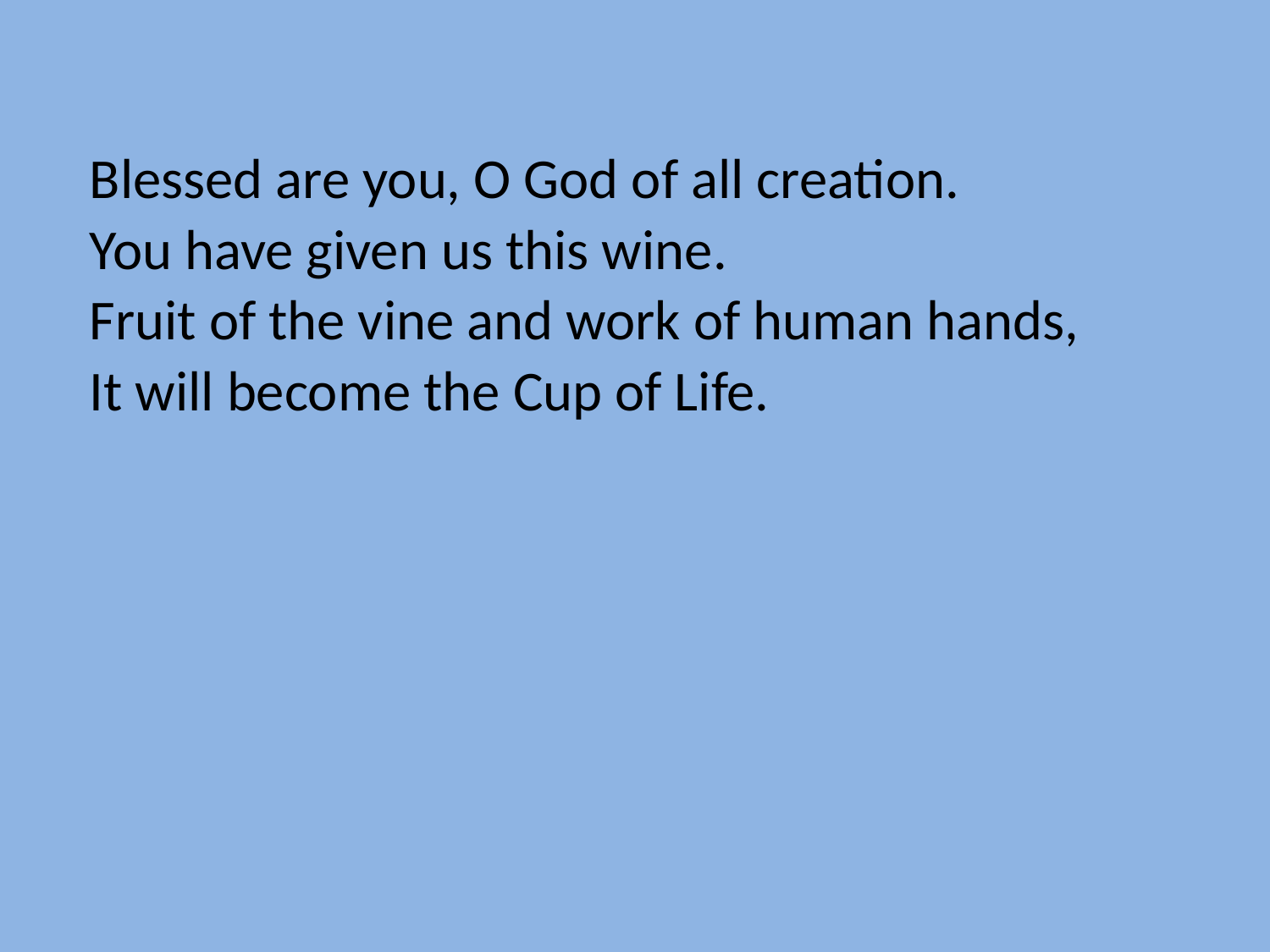

Blessed are you, O God of all creation.
You have given us this wine.
Fruit of the vine and work of human hands,
It will become the Cup of Life.